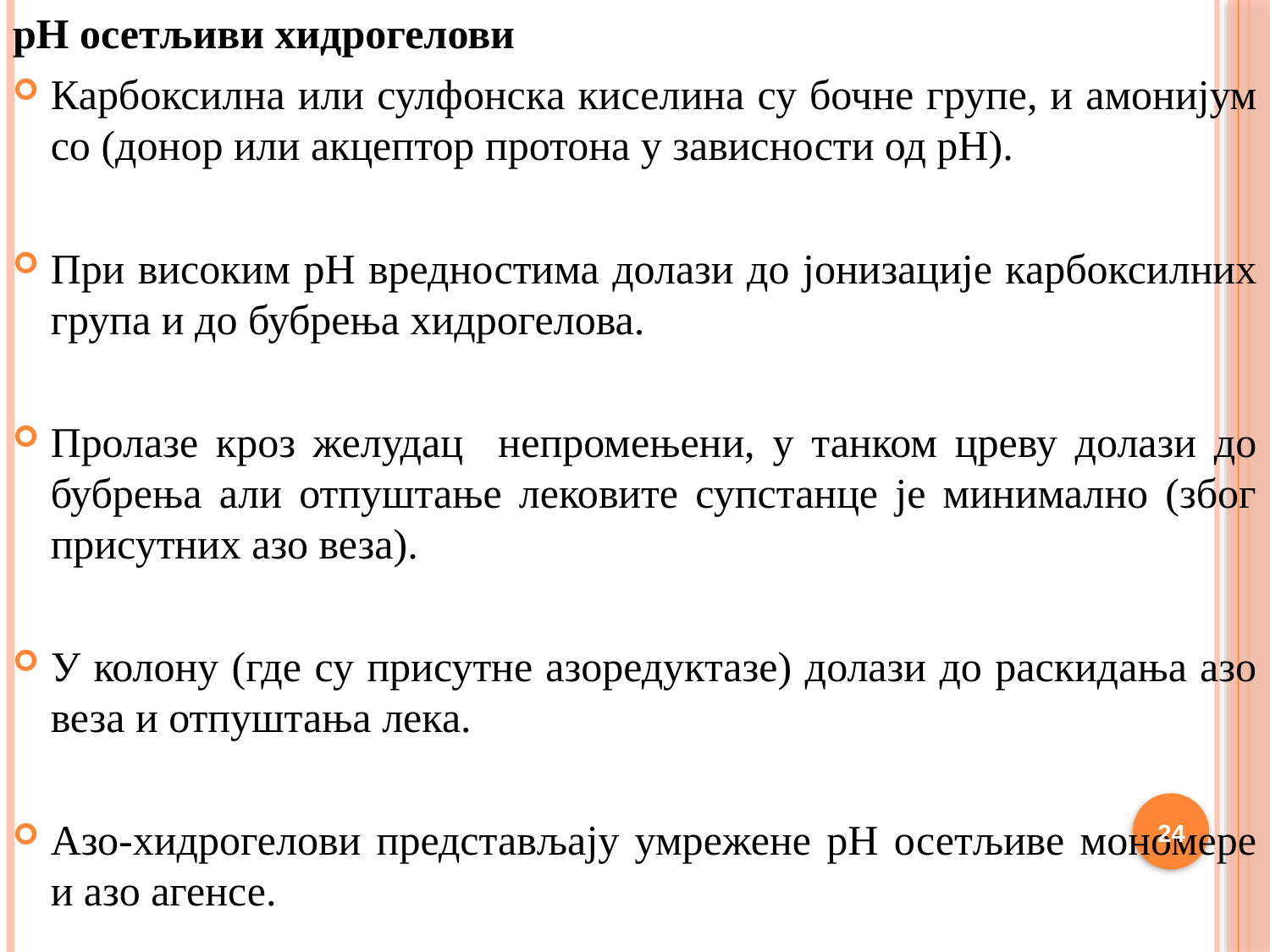

pH осетљиви хидрогелови
Карбоксилна или сулфонска киселина су бочне групе, и амонијум со (донор или акцептор протона у зависности од pH).

При високим pH вредностима долази до јонизације карбоксилних група и до бубрења хидрогелова.

Пролазе кроз желудац  непромењени, у танком цреву долази до бубрења али отпуштање лековите супстанце је минимално (због присутних азо веза).

У колону (где су присутне азоредуктазе) долази до раскидања азо веза и отпуштања лека.

Азо-хидрогелови представљају умрежене pH осетљиве мономере и азо агенсе.

24